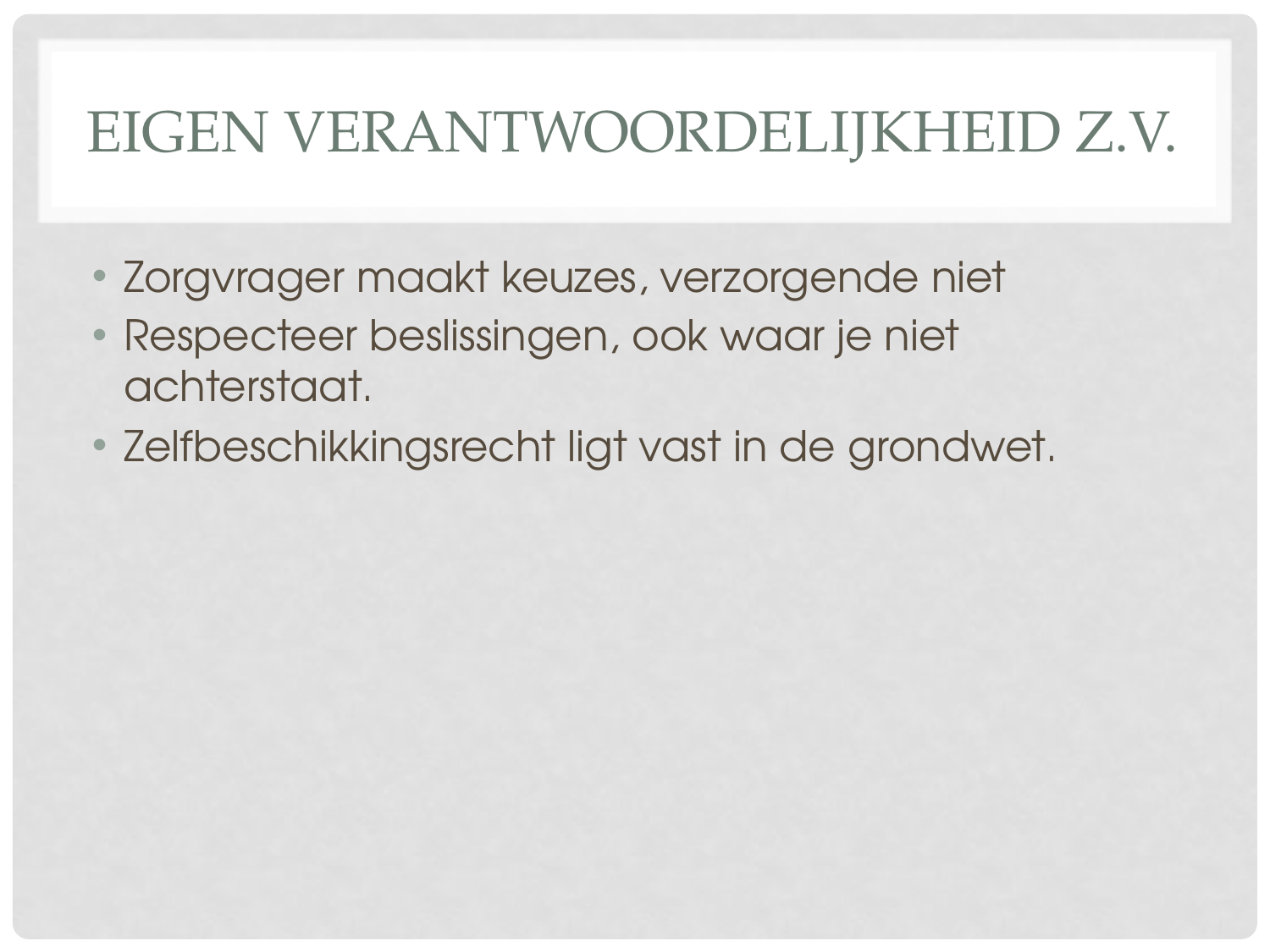

# Eigen verantwoordelijkheid z.v.
Zorgvrager maakt keuzes, verzorgende niet
Respecteer beslissingen, ook waar je niet achterstaat.
Zelfbeschikkingsrecht ligt vast in de grondwet.